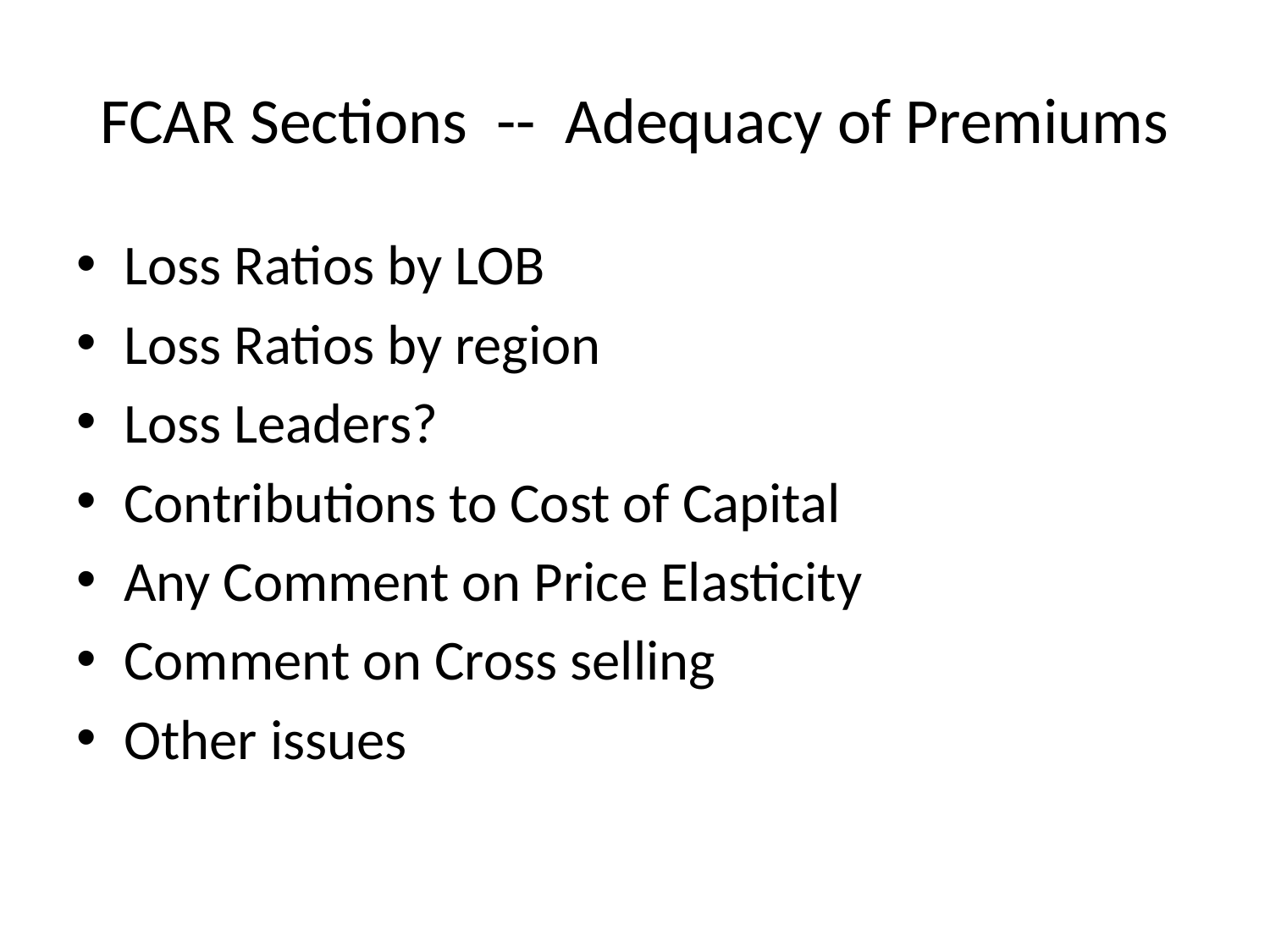

# FCAR Sections  --  Adequacy of Premiums
Loss Ratios by LOB
Loss Ratios by region
Loss Leaders?
Contributions to Cost of Capital
Any Comment on Price Elasticity
Comment on Cross selling
Other issues